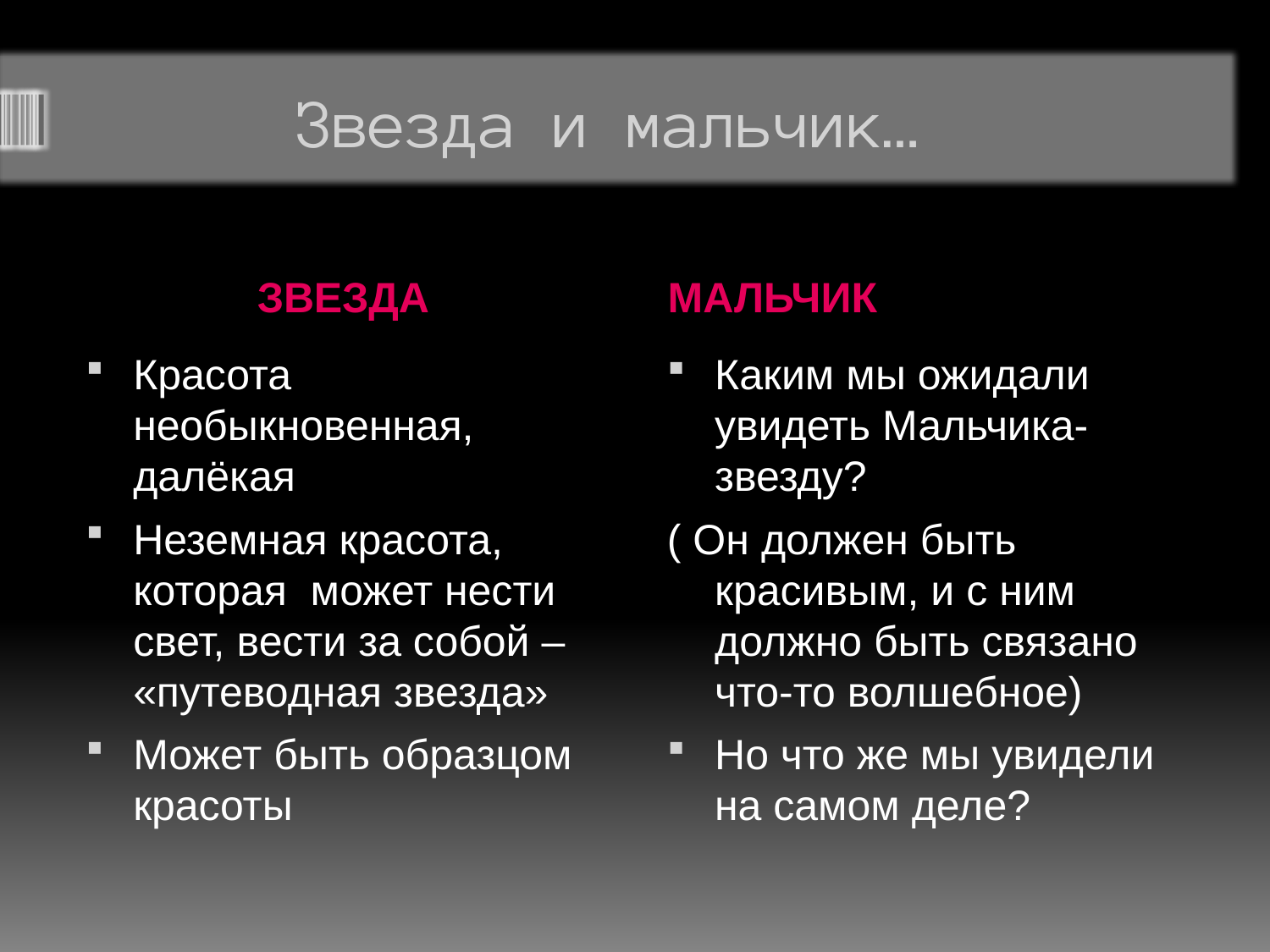

# Звезда и мальчик…
ЗВЕЗДА
МАЛЬЧИК
Красота необыкновенная, далёкая
Неземная красота, которая  может нести свет, вести за собой – «путеводная звезда»
Может быть образцом красоты
Каким мы ожидали увидеть Мальчика- звезду?
( Он должен быть красивым, и с ним должно быть связано что-то волшебное)
Но что же мы увидели на самом деле?